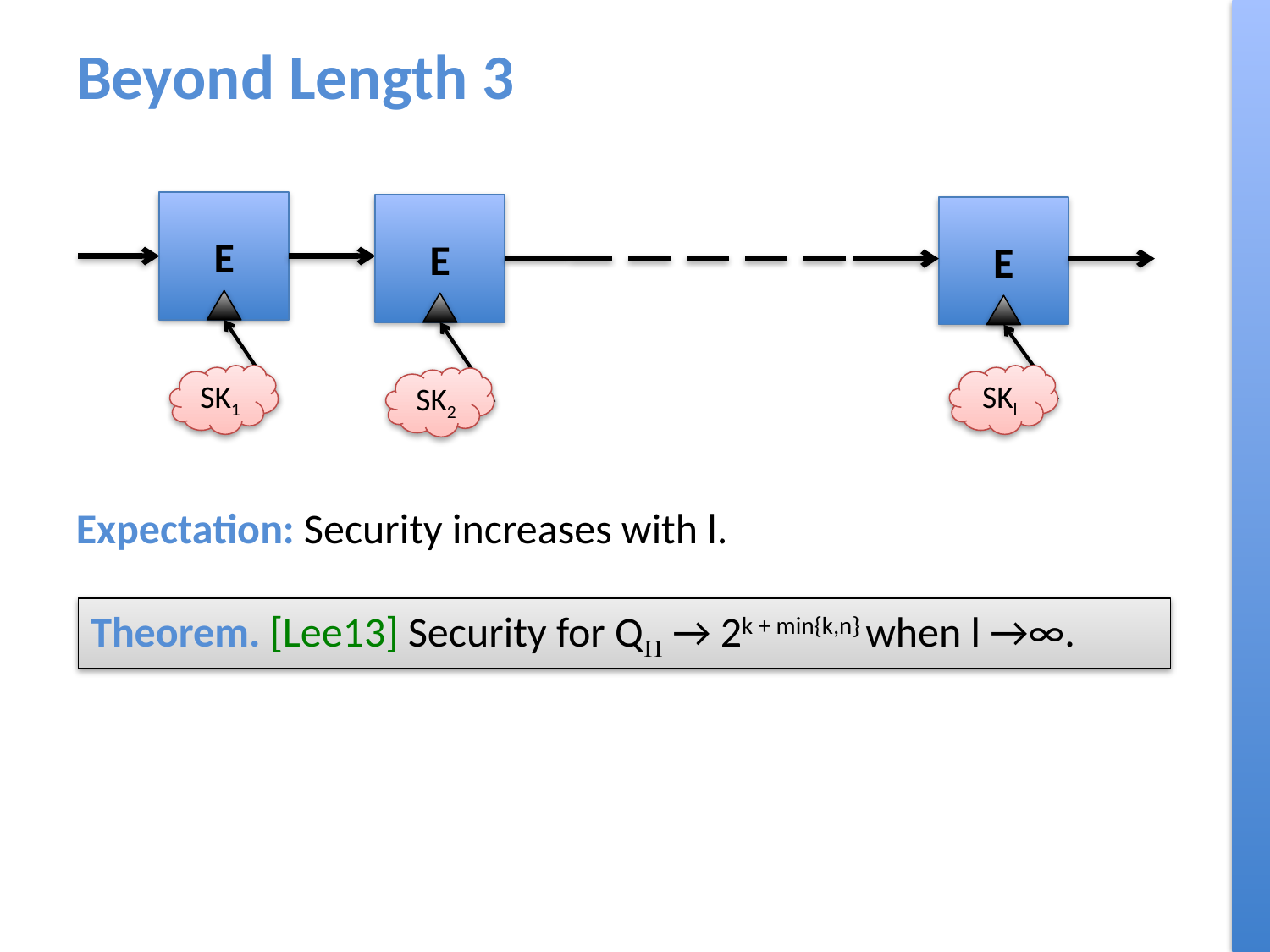

# Beyond Length 3
E

E

E

SK1
SKl
SK2
Expectation: Security increases with l.
Theorem. [Lee13] Security for QΠ → 2k + min{k,n} when l →∞.